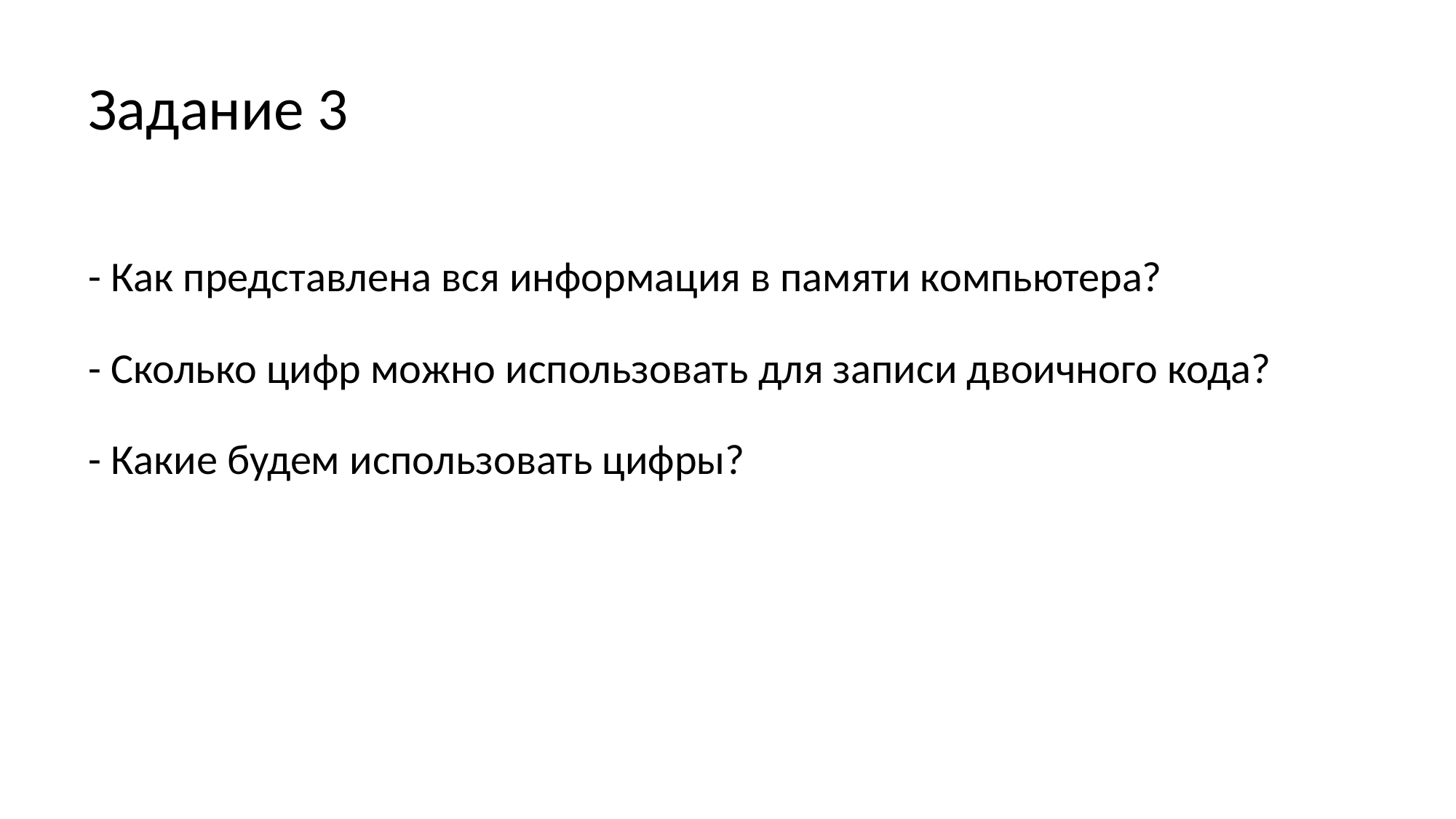

# Задание 3
- Как представлена вся информация в памяти компьютера?
- Сколько цифр можно использовать для записи двоичного кода?
- Какие будем использовать цифры?